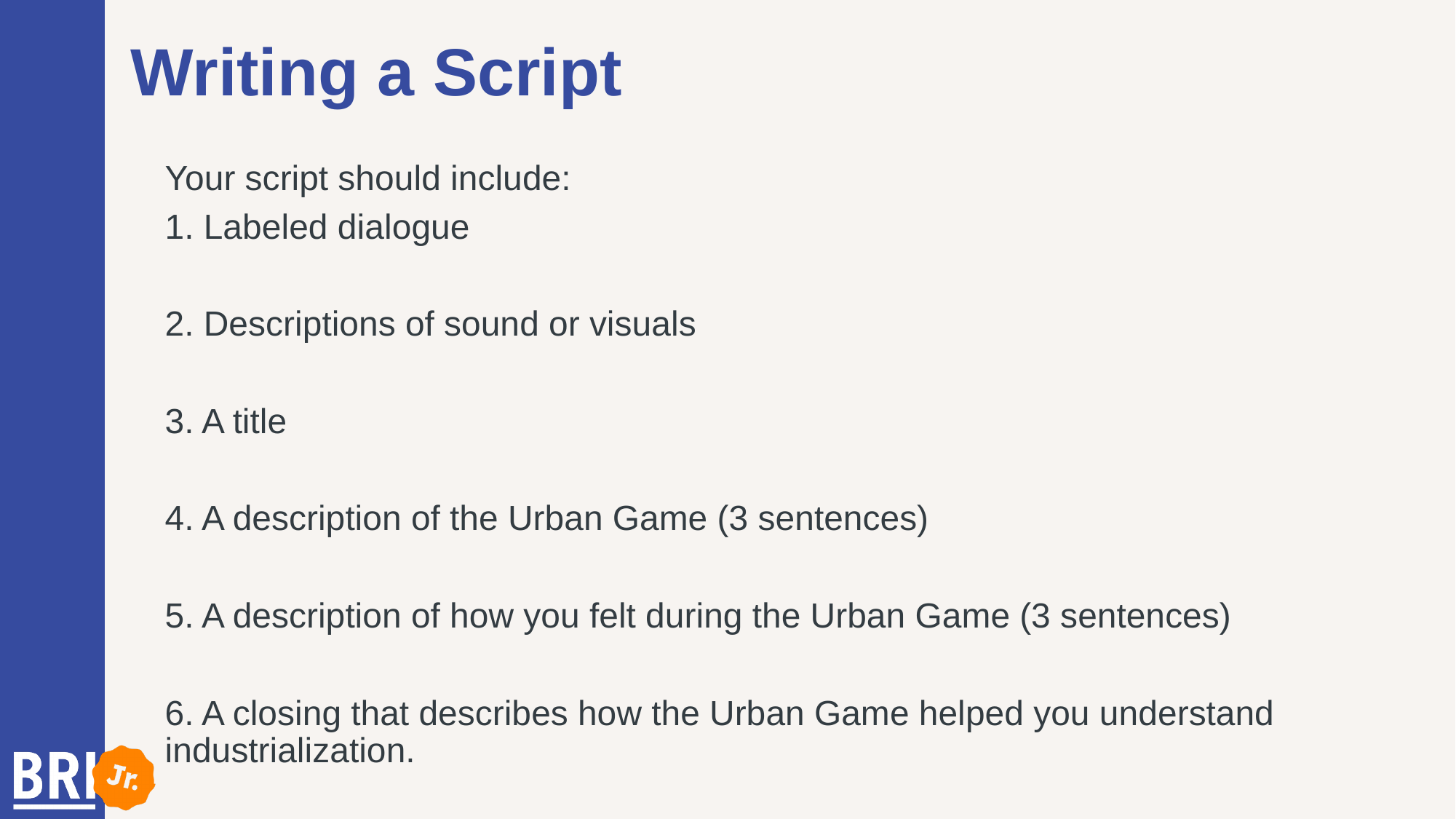

# Writing a Script
Your script should include:
1. Labeled dialogue

2. Descriptions of sound or visuals

3. A title

4. A description of the Urban Game (3 sentences)

5. A description of how you felt during the Urban Game (3 sentences)

6. A closing that describes how the Urban Game helped you understand industrialization.